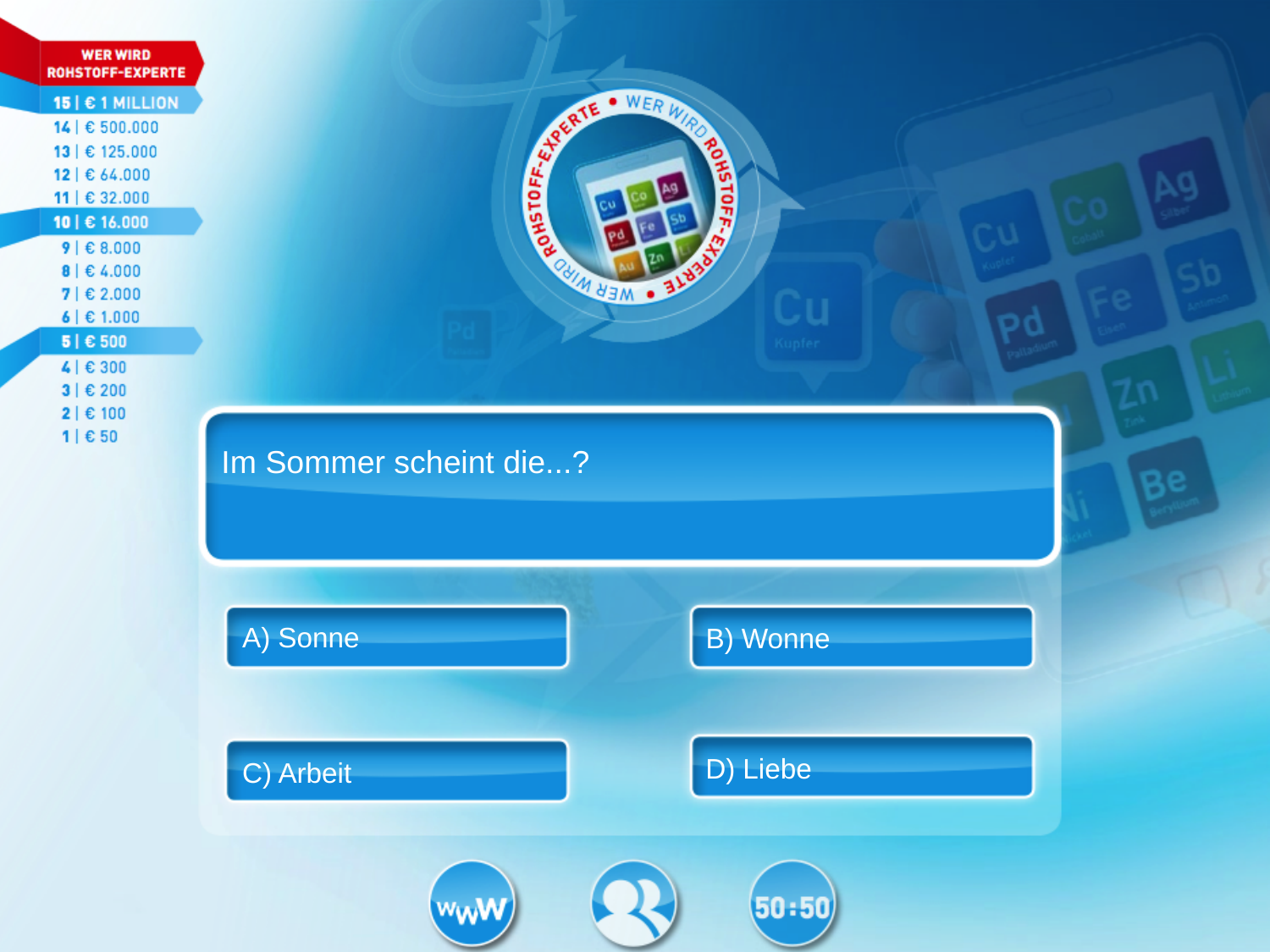

Im Sommer scheint die...?
A) Sonne
B) Wonne
D) Liebe
C) Arbeit